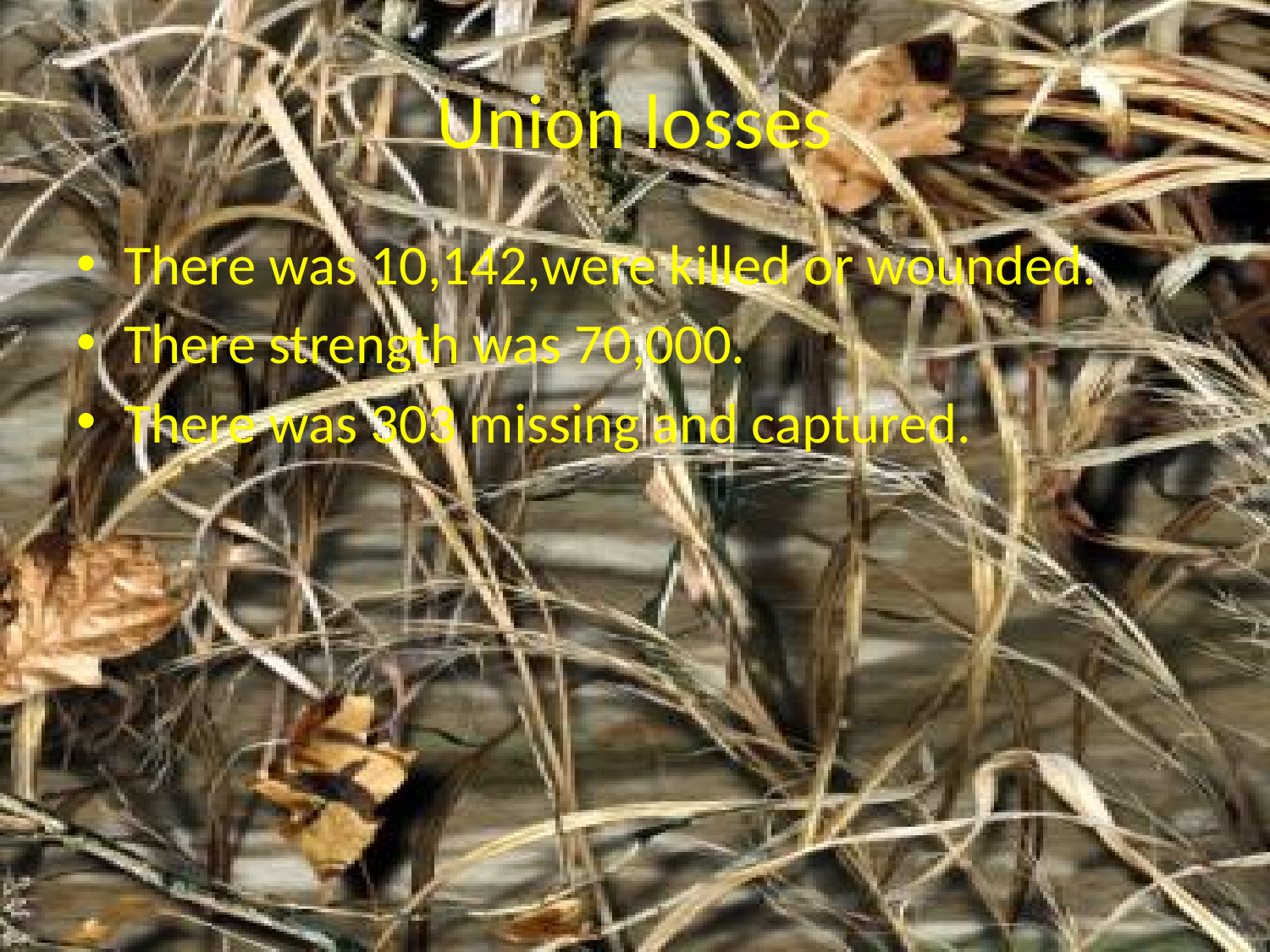

# Union losses
There was 10,142,were killed or wounded.
There strength was 70,000.
There was 303 missing and captured.